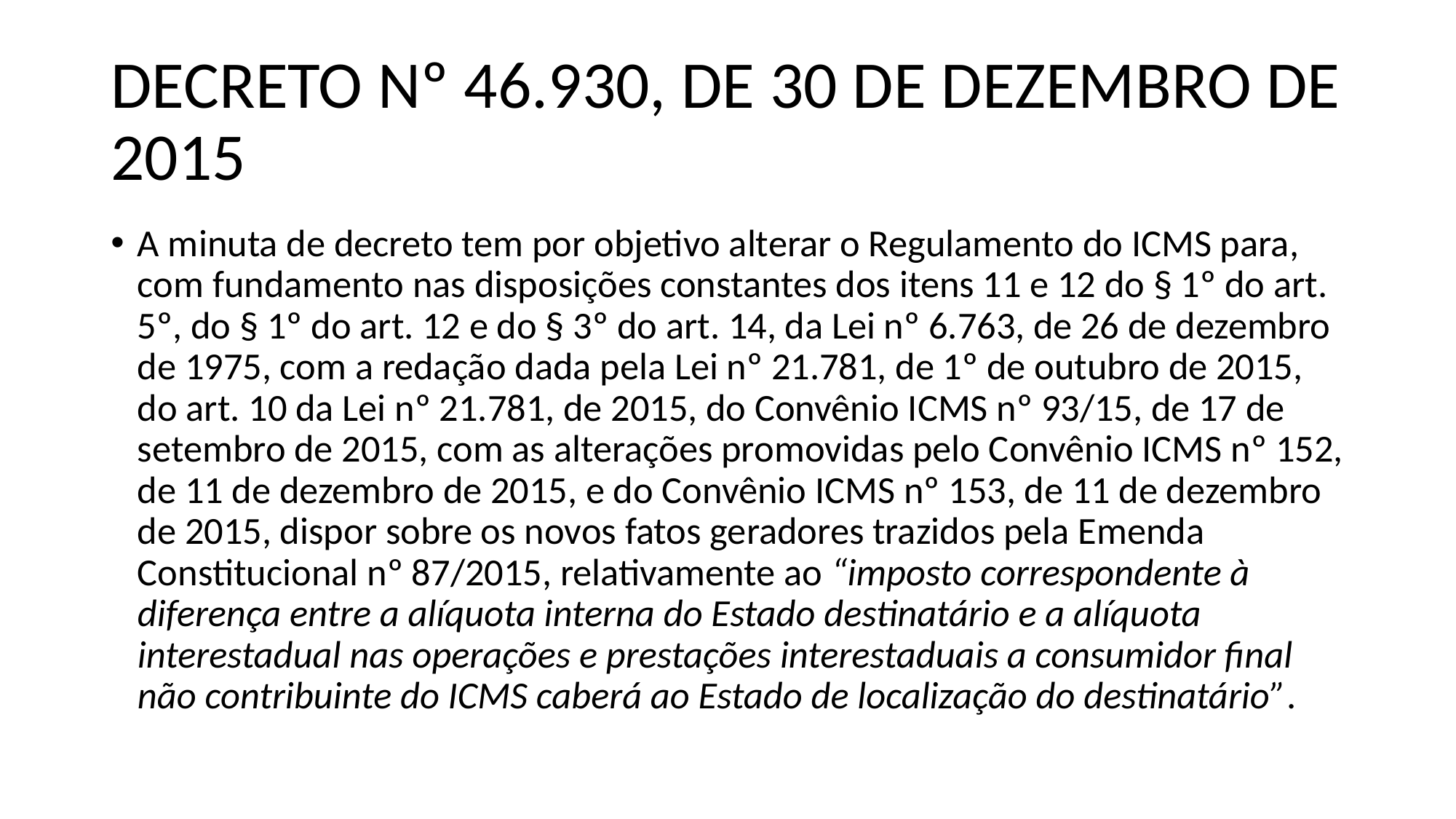

# DECRETO Nº 46.930, DE 30 DE DEZEMBRO DE 2015
A minuta de decreto tem por objetivo alterar o Regulamento do ICMS para, com fundamento nas disposições constantes dos itens 11 e 12 do § 1º do art. 5º, do § 1º do art. 12 e do § 3º do art. 14, da Lei nº 6.763, de 26 de dezembro de 1975, com a redação dada pela Lei nº 21.781, de 1º de outubro de 2015, do art. 10 da Lei nº 21.781, de 2015, do Convênio ICMS nº 93/15, de 17 de setembro de 2015, com as alterações promovidas pelo Convênio ICMS nº 152, de 11 de dezembro de 2015, e do Convênio ICMS nº 153, de 11 de dezembro de 2015, dispor sobre os novos fatos geradores trazidos pela Emenda Constitucional nº 87/2015, relativamente ao “imposto correspondente à diferença entre a alíquota interna do Estado destinatário e a alíquota interestadual nas operações e prestações interestaduais a consumidor final não contribuinte do ICMS caberá ao Estado de localização do destinatário”.